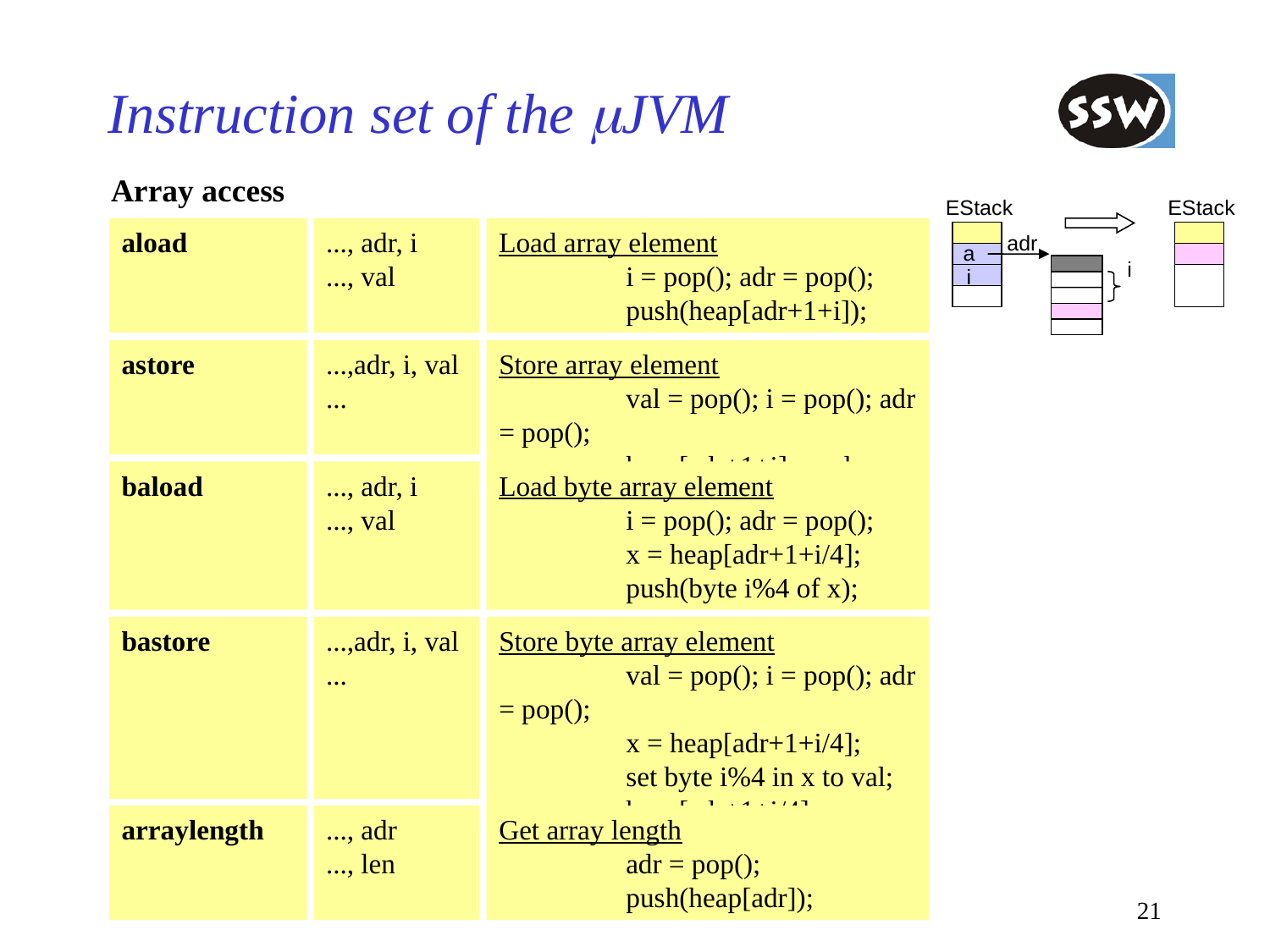

# Instruction set of the μJVM
Array access
EStack
EStack

aload

..., adr, i
..., val

Load array element
	i = pop(); adr = pop();
	push(heap[adr+1+i]);

adr
a

i

i

astore

...,adr, i, val
...

Store array element
	val = pop(); i = pop(); adr = pop();
	heap[adr+1+i] = val;
baload

..., adr, i
..., val

Load byte array element
	i = pop(); adr = pop();
	x = heap[adr+1+i/4];
	push(byte i%4 of x);
bastore

...,adr, i, val
...

Store byte array element
	val = pop(); i = pop(); adr = pop();
	x = heap[adr+1+i/4];
	set byte i%4 in x to val;
	heap[adr+1+i/4] = x;
arraylength

..., adr
..., len

Get array length
	adr = pop();
	push(heap[adr]);
21